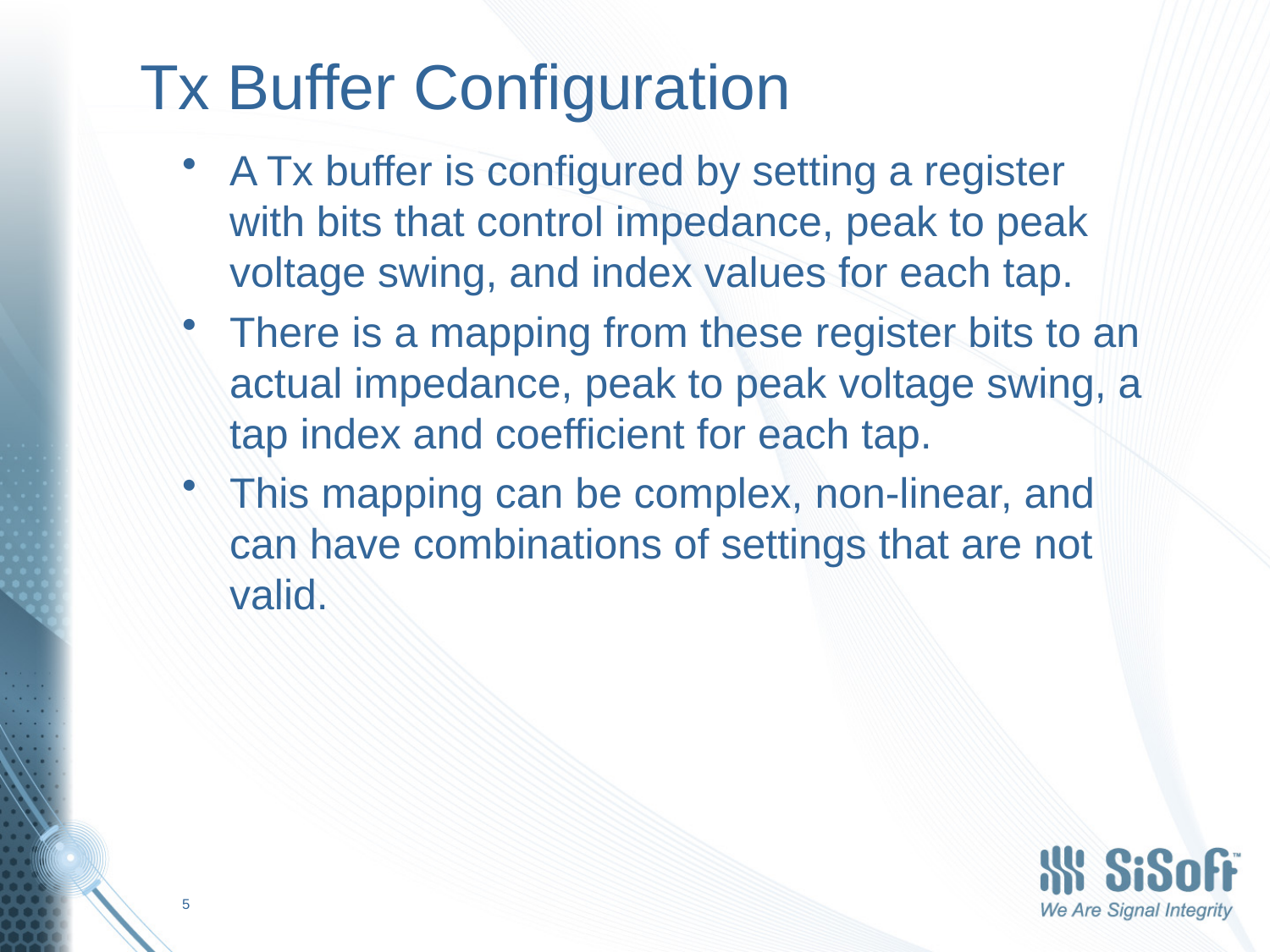

# Tx Buffer Configuration
A Tx buffer is configured by setting a register with bits that control impedance, peak to peak voltage swing, and index values for each tap.
There is a mapping from these register bits to an actual impedance, peak to peak voltage swing, a tap index and coefficient for each tap.
This mapping can be complex, non-linear, and can have combinations of settings that are not valid.
5